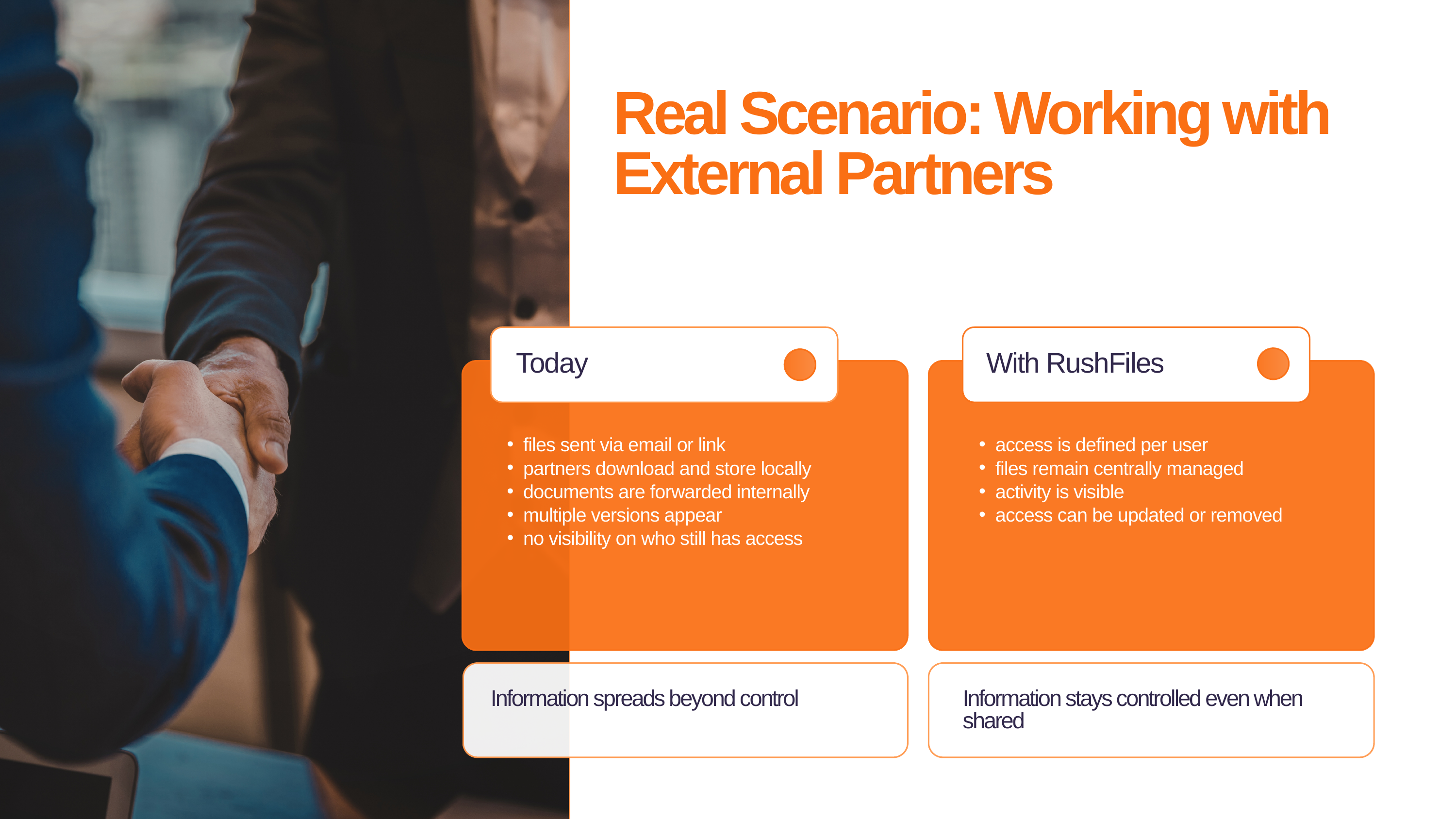

Real Scenario: Working with External Partners

Today
With RushFiles

files sent via email or link
partners download and store locally
documents are forwarded internally
multiple versions appear
no visibility on who still has access

access is defined per user
files remain centrally managed
activity is visible
access can be updated or removed

Information spreads beyond control
Information stays controlled even when shared